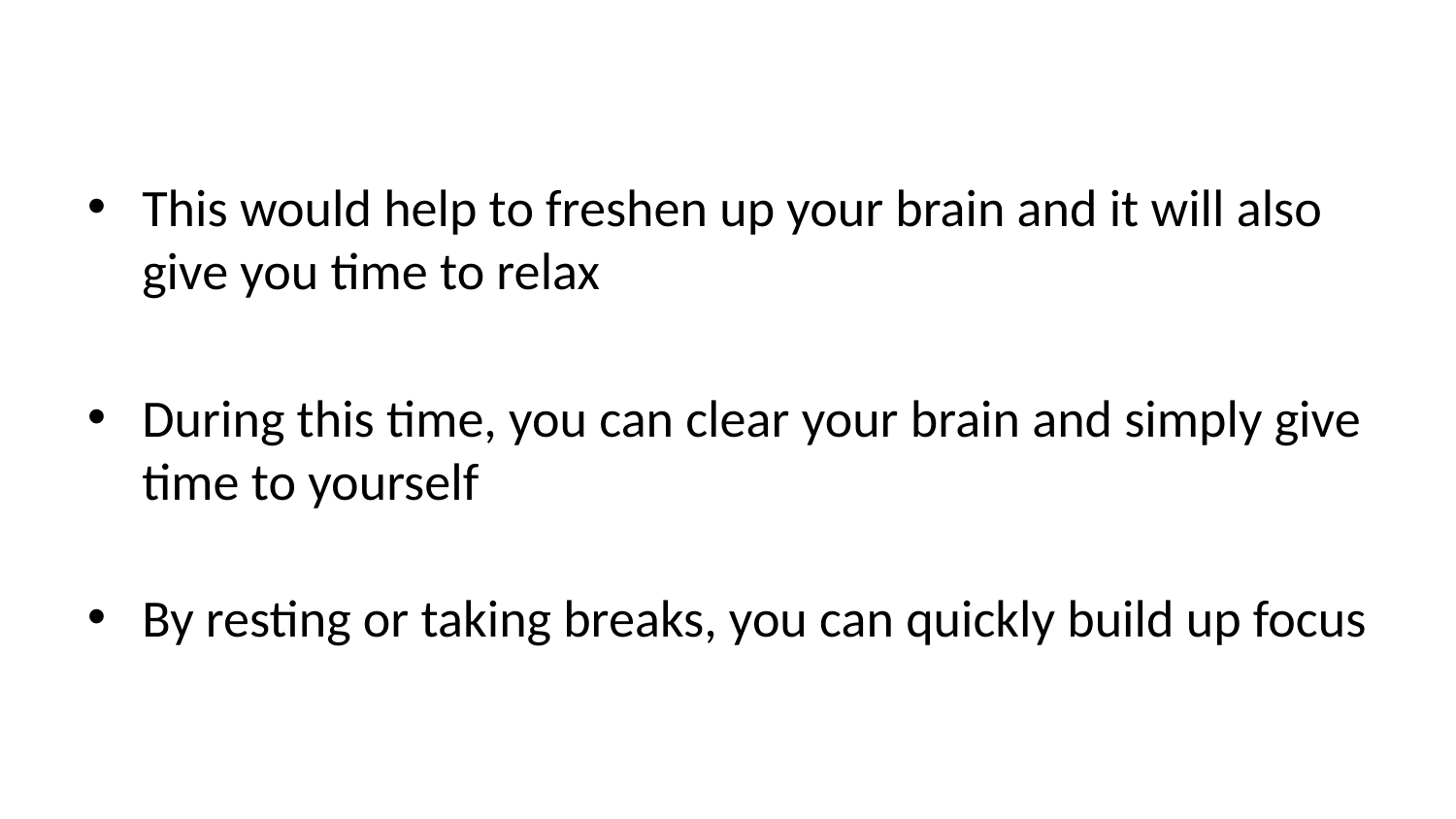

This would help to freshen up your brain and it will also give you time to relax

During this time, you can clear your brain and simply give time to yourself
By resting or taking breaks, you can quickly build up focus